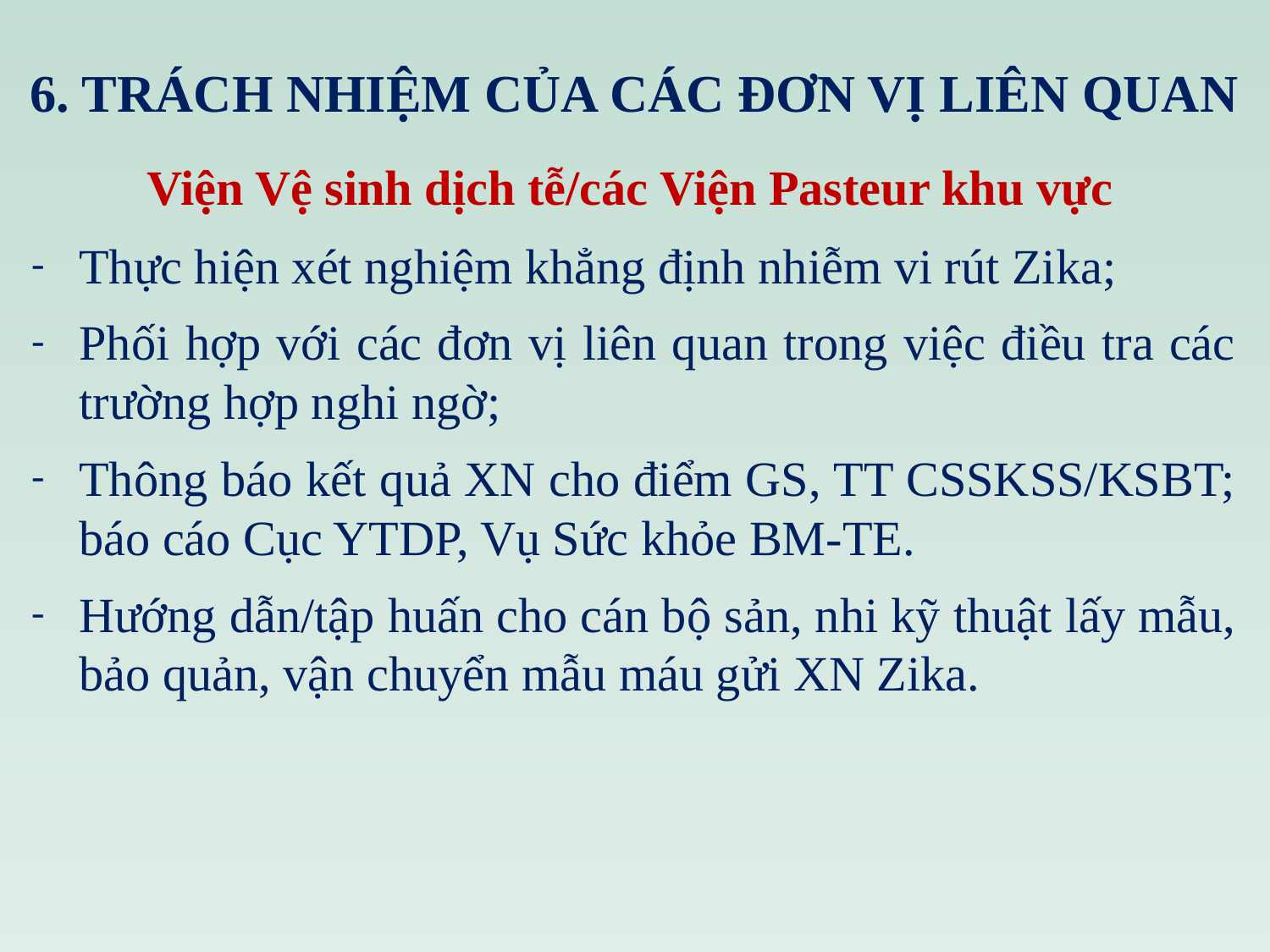

# 6. TRÁCH NHIỆM CỦA CÁC ĐƠN VỊ LIÊN QUAN
Viện Vệ sinh dịch tễ/các Viện Pasteur khu vực

Thực hiện xét nghiệm khẳng định nhiễm vi rút Zika;
Phối hợp với các đơn vị liên quan trong việc điều tra các trường hợp nghi ngờ;
Thông báo kết quả XN cho điểm GS, TT CSSKSS/KSBT; báo cáo Cục YTDP, Vụ Sức khỏe BM-TE.
Hướng dẫn/tập huấn cho cán bộ sản, nhi kỹ thuật lấy mẫu, bảo quản, vận chuyển mẫu máu gửi XN Zika.